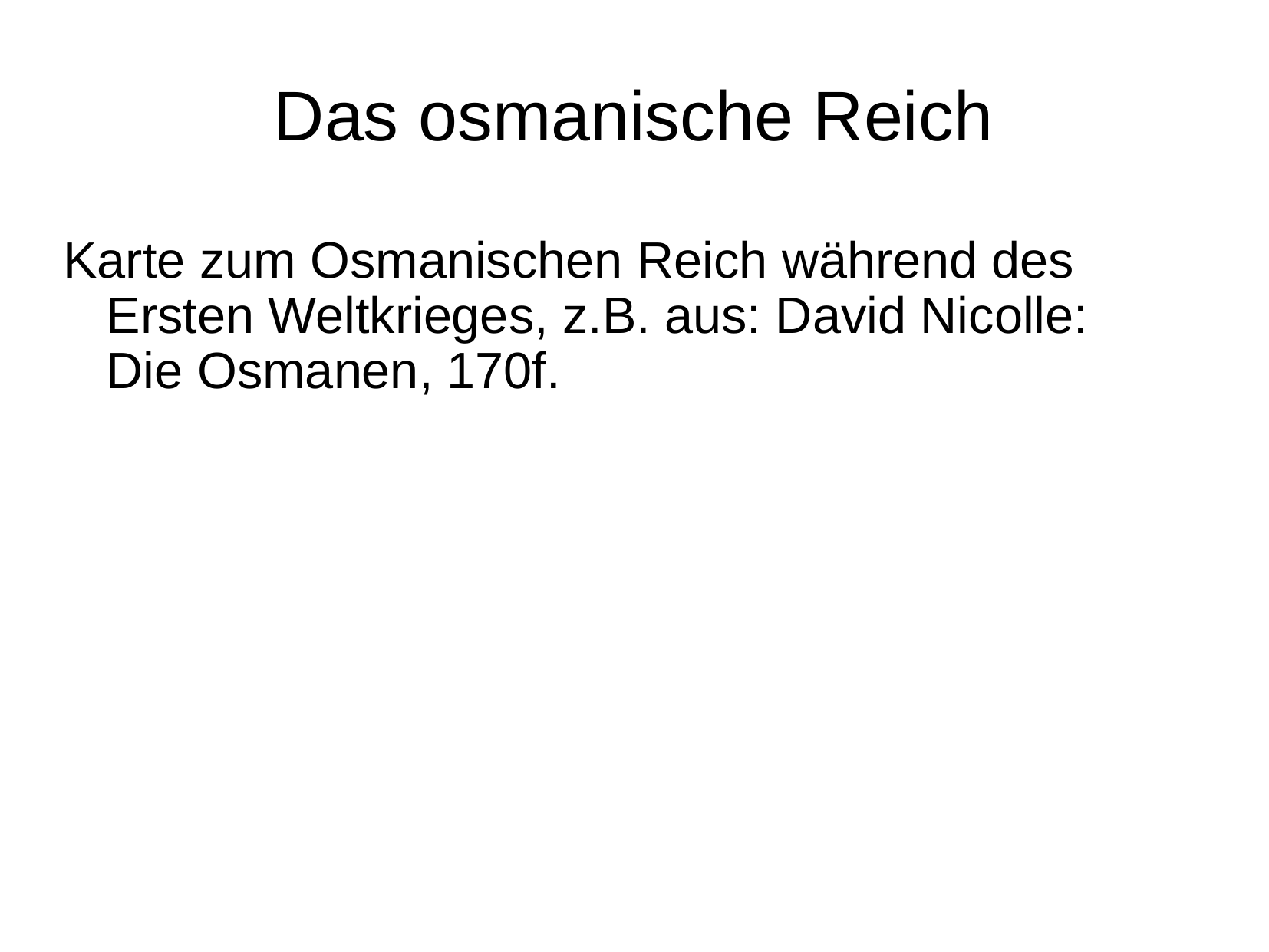

# Das osmanische Reich
Karte zum Osmanischen Reich während des Ersten Weltkrieges, z.B. aus: David Nicolle:  Die Osmanen, 170f.